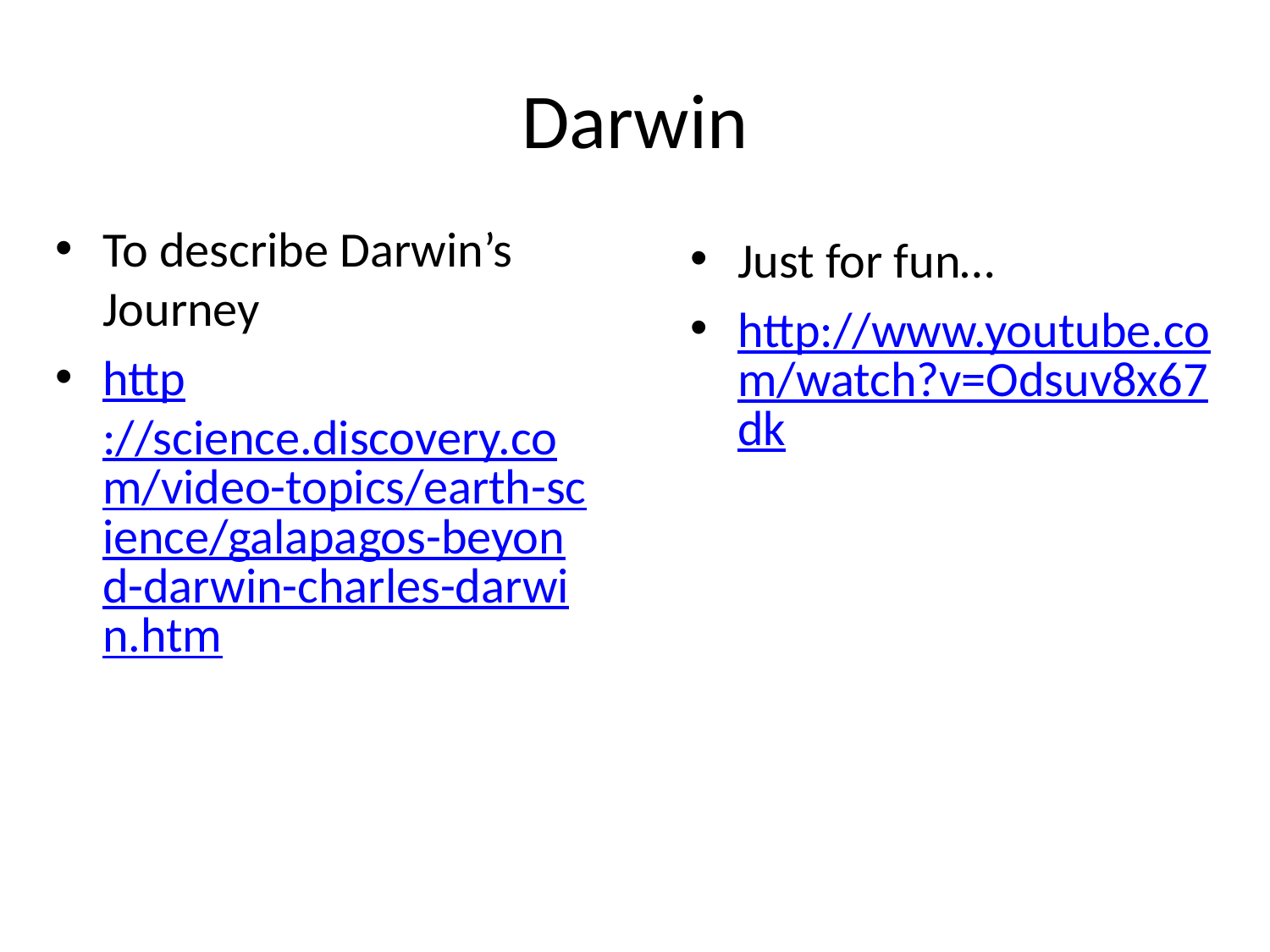

# Darwin
To describe Darwin’s Journey
http://science.discovery.com/video-topics/earth-science/galapagos-beyond-darwin-charles-darwin.htm
Just for fun…
http://www.youtube.com/watch?v=Odsuv8x67dk